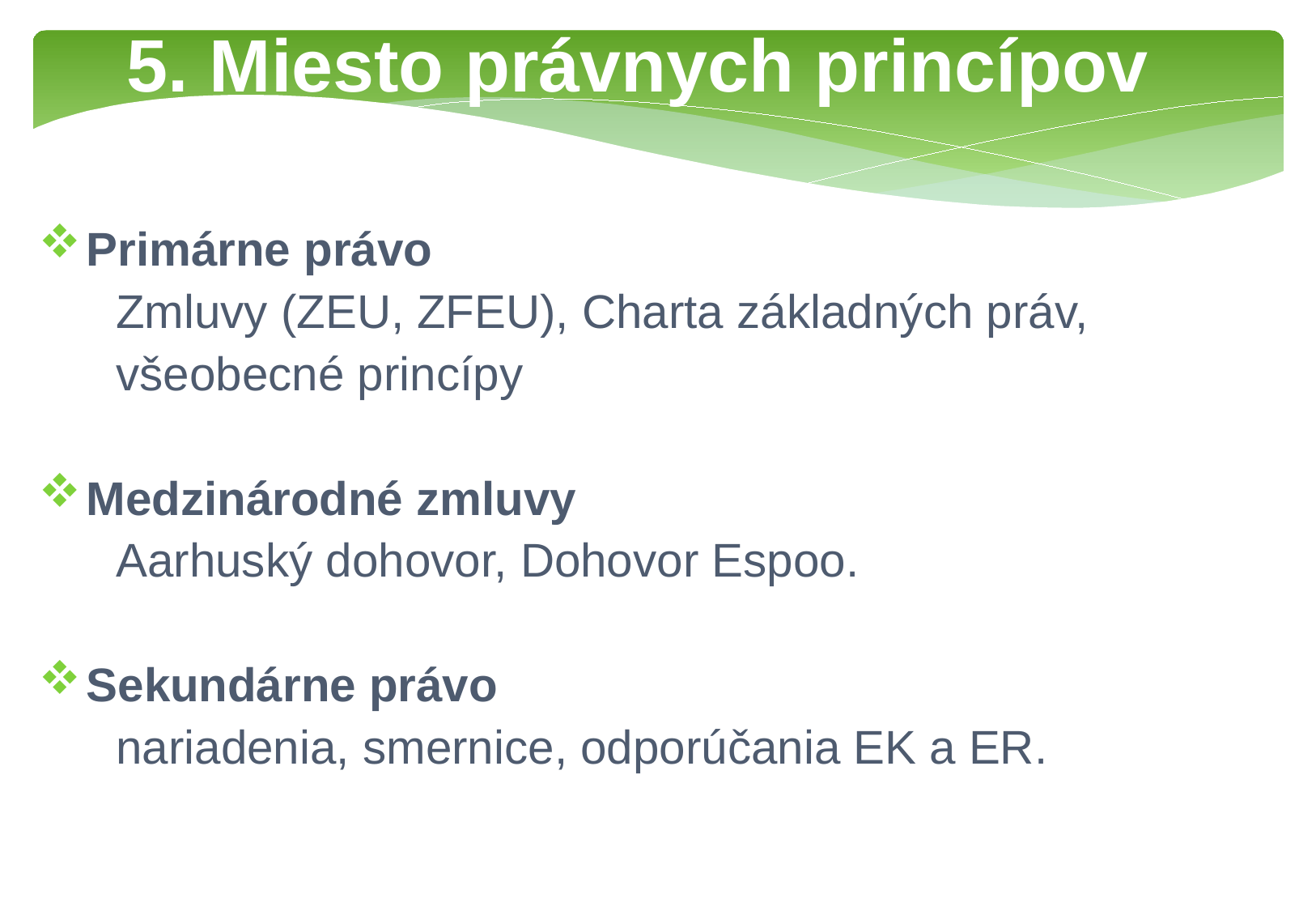

5. Miesto právnych princípov
Primárne právo
Zmluvy (ZEU, ZFEU), Charta základných práv, všeobecné princípy

Medzinárodné zmluvy
Aarhuský dohovor, Dohovor Espoo.

Sekundárne právo
nariadenia, smernice, odporúčania EK a ER.